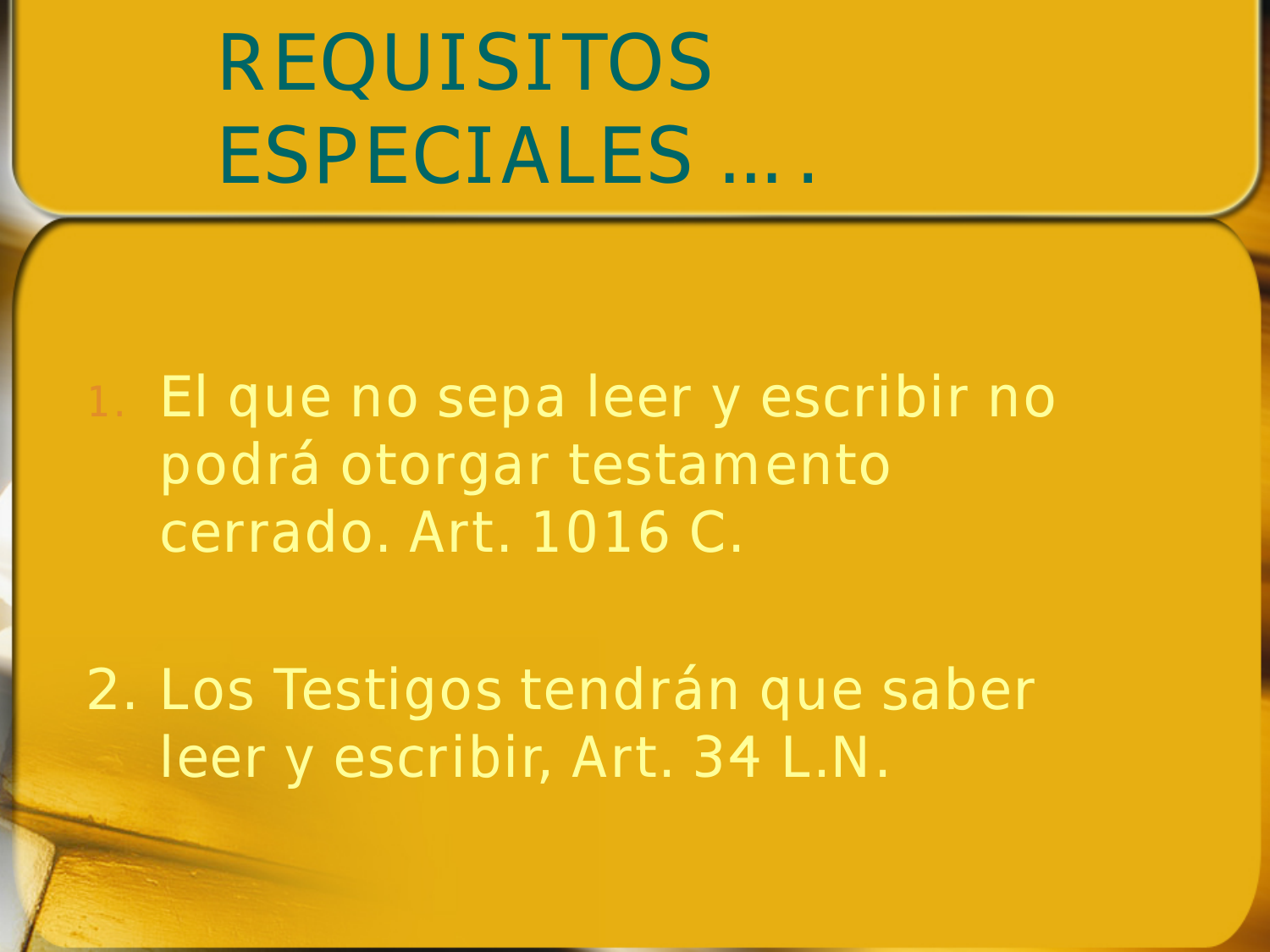

# REQUISITOS ESPECIALES ….

El que no sepa leer y escribir no podrá otorgar testamento cerrado. Art. 1016 C.

2.	Los Testigos tendrán que saber leer y escribir, Art. 34 L.N.